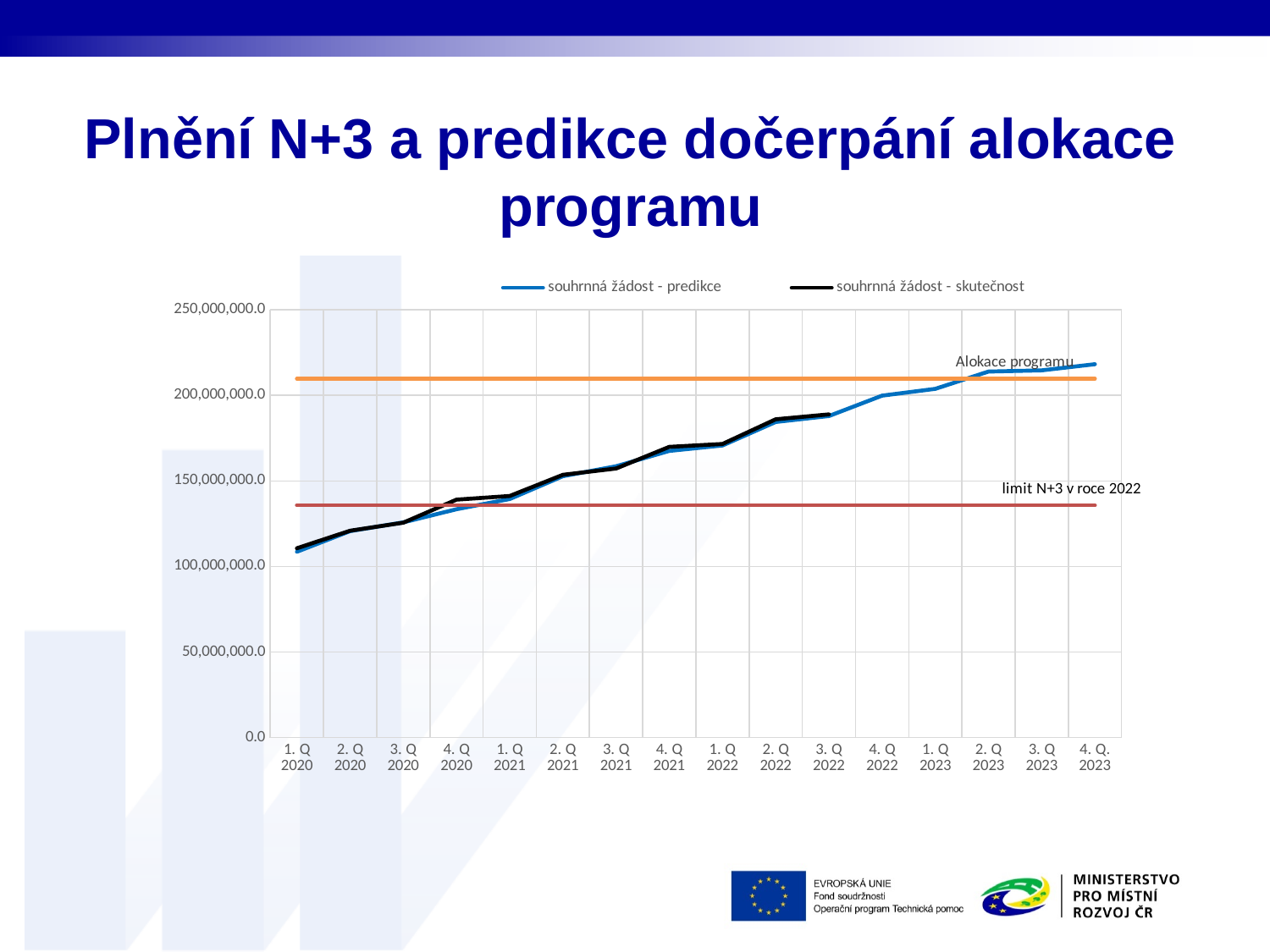

# Plnění N+3 a predikce dočerpání alokace programu

[unsupported chart]